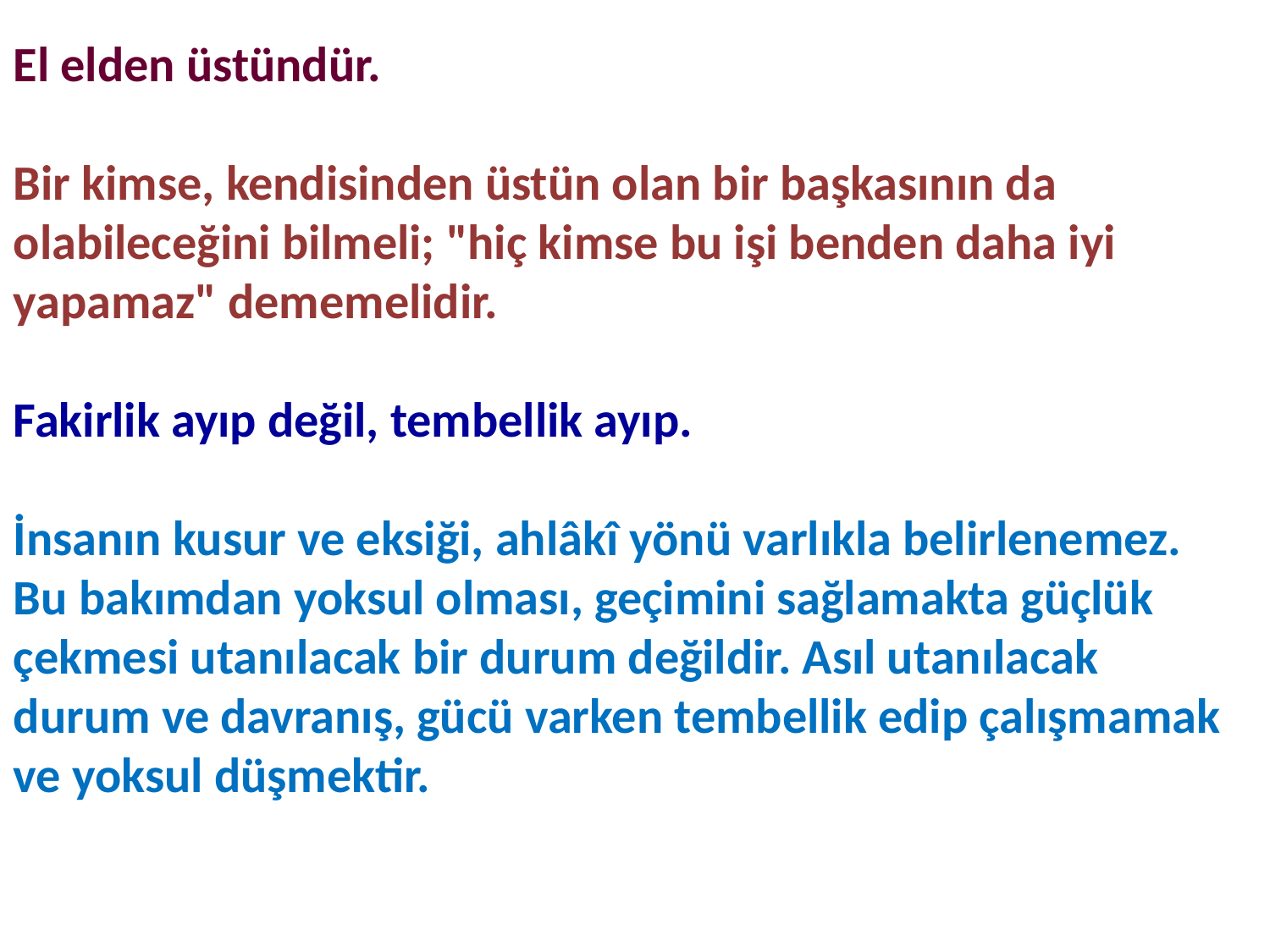

El elden üstündür.

Bir kimse, kendisinden üstün olan bir başkasının da olabileceğini bilmeli; "hiç kimse bu işi benden daha iyi yapamaz" dememelidir.

Fakirlik ayıp değil, tembellik ayıp.

İnsanın kusur ve eksiği, ahlâkî yönü varlıkla belirlenemez. Bu bakımdan yoksul olması, geçimini sağlamakta güçlük çekmesi utanılacak bir durum değildir. Asıl utanılacak durum ve davranış, gücü varken tembellik edip çalışmamak ve yoksul düşmektir.